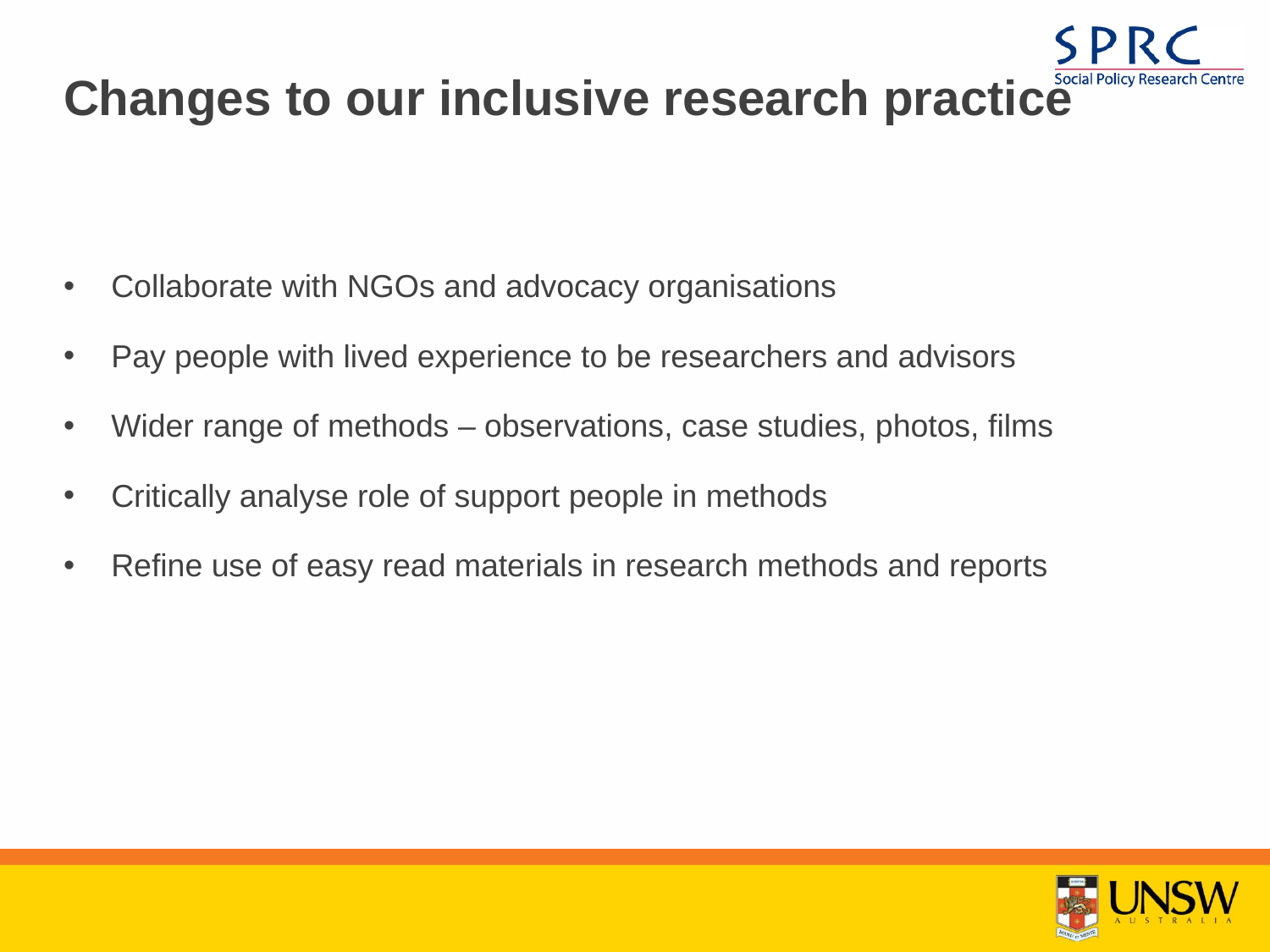

# Changes to our inclusive research practice
Collaborate with NGOs and advocacy organisations
Pay people with lived experience to be researchers and advisors
Wider range of methods – observations, case studies, photos, films
Critically analyse role of support people in methods
Refine use of easy read materials in research methods and reports